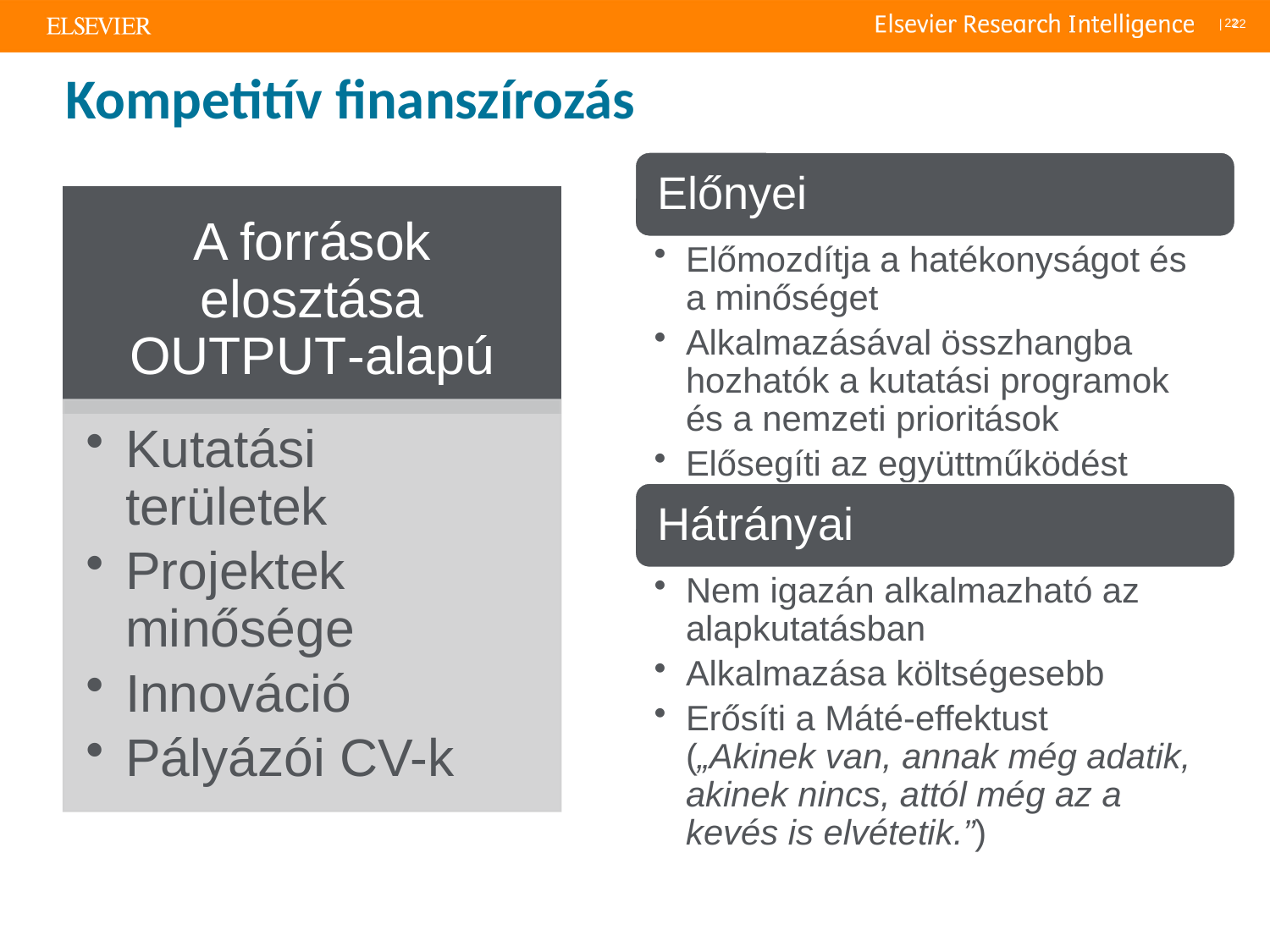

22
# Kompetitív finanszírozás
A források elosztása OUTPUT-alapú
Kutatási területek
Projektek minősége
Innováció
Pályázói CV-k
Előnyei
Előmozdítja a hatékonyságot és a minőséget
Alkalmazásával összhangba hozhatók a kutatási programok és a nemzeti prioritások
Elősegíti az együttműködést
Hátrányai
Nem igazán alkalmazható az alapkutatásban
Alkalmazása költségesebb
Erősíti a Máté-effektust
(„Akinek van, annak még adatik, akinek nincs, attól még az a kevés is elvétetik.”)